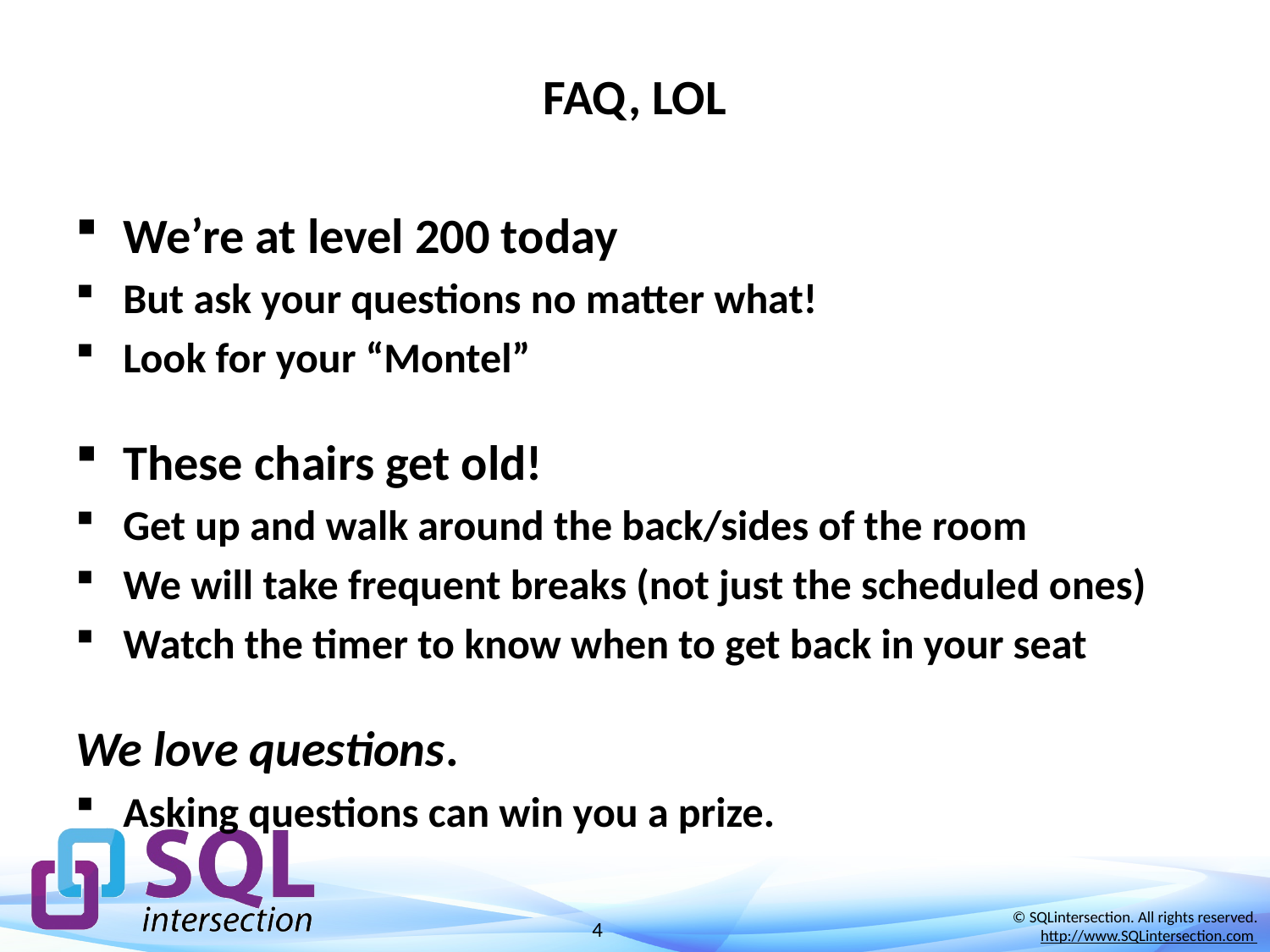

# FAQ, LOL
We’re at level 200 today
But ask your questions no matter what!
Look for your “Montel”

These chairs get old!
Get up and walk around the back/sides of the room
We will take frequent breaks (not just the scheduled ones)
Watch the timer to know when to get back in your seat

We love questions.
Asking questions can win you a prize.